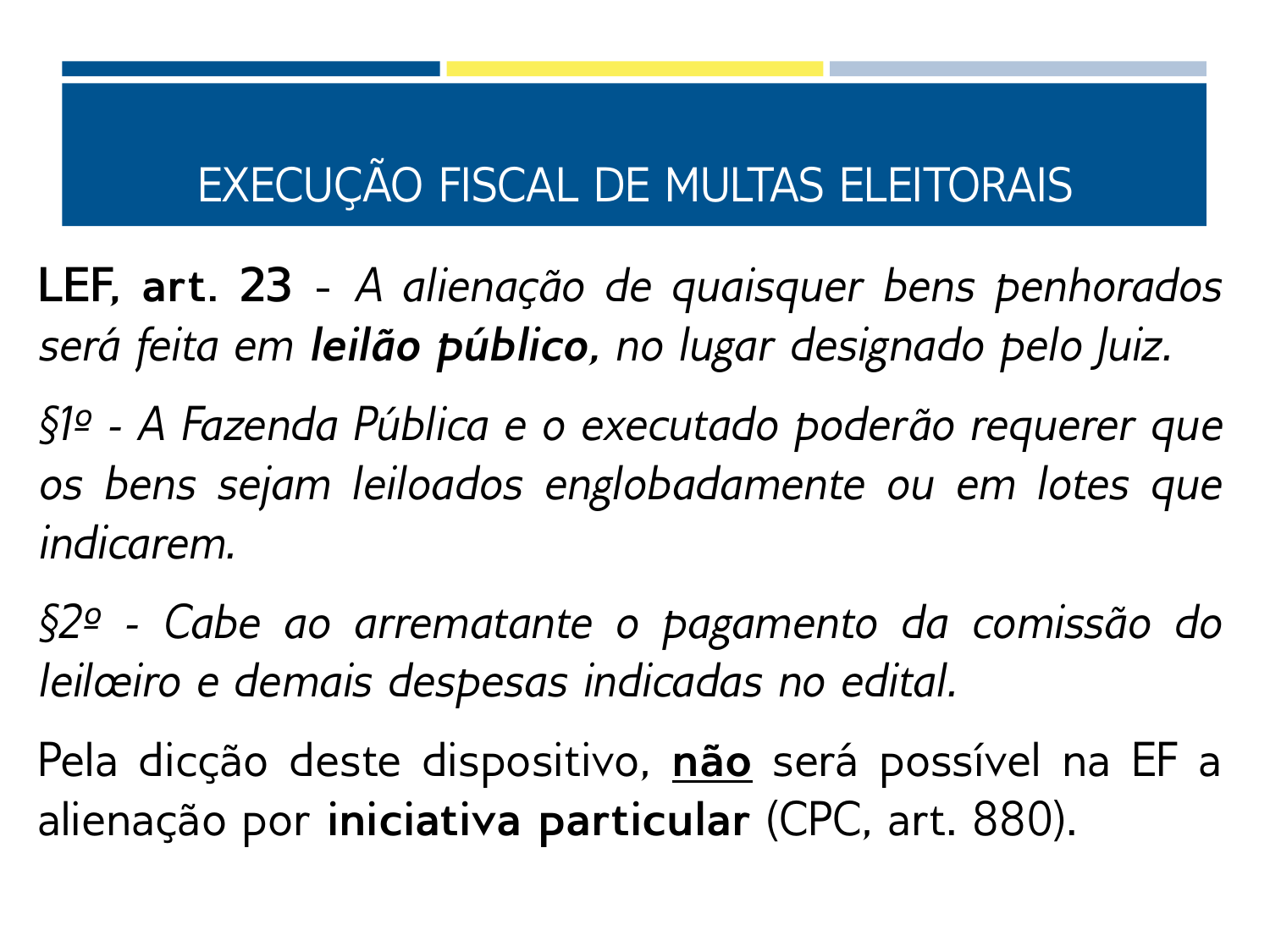

# EXECUÇÃO FISCAL DE MULTAS ELEITORAIS
LEF, art. 23 - A alienação de quaisquer bens penhorados será feita em leilão público, no lugar designado pelo Juiz.
§1º - A Fazenda Pública e o executado poderão requerer que os bens sejam leiloados englobadamente ou em lotes que indicarem.
§2º - Cabe ao arrematante o pagamento da comissão do leiloeiro e demais despesas indicadas no edital.
Pela dicção deste dispositivo, não será possível na EF a alienação por iniciativa particular (CPC, art. 880).